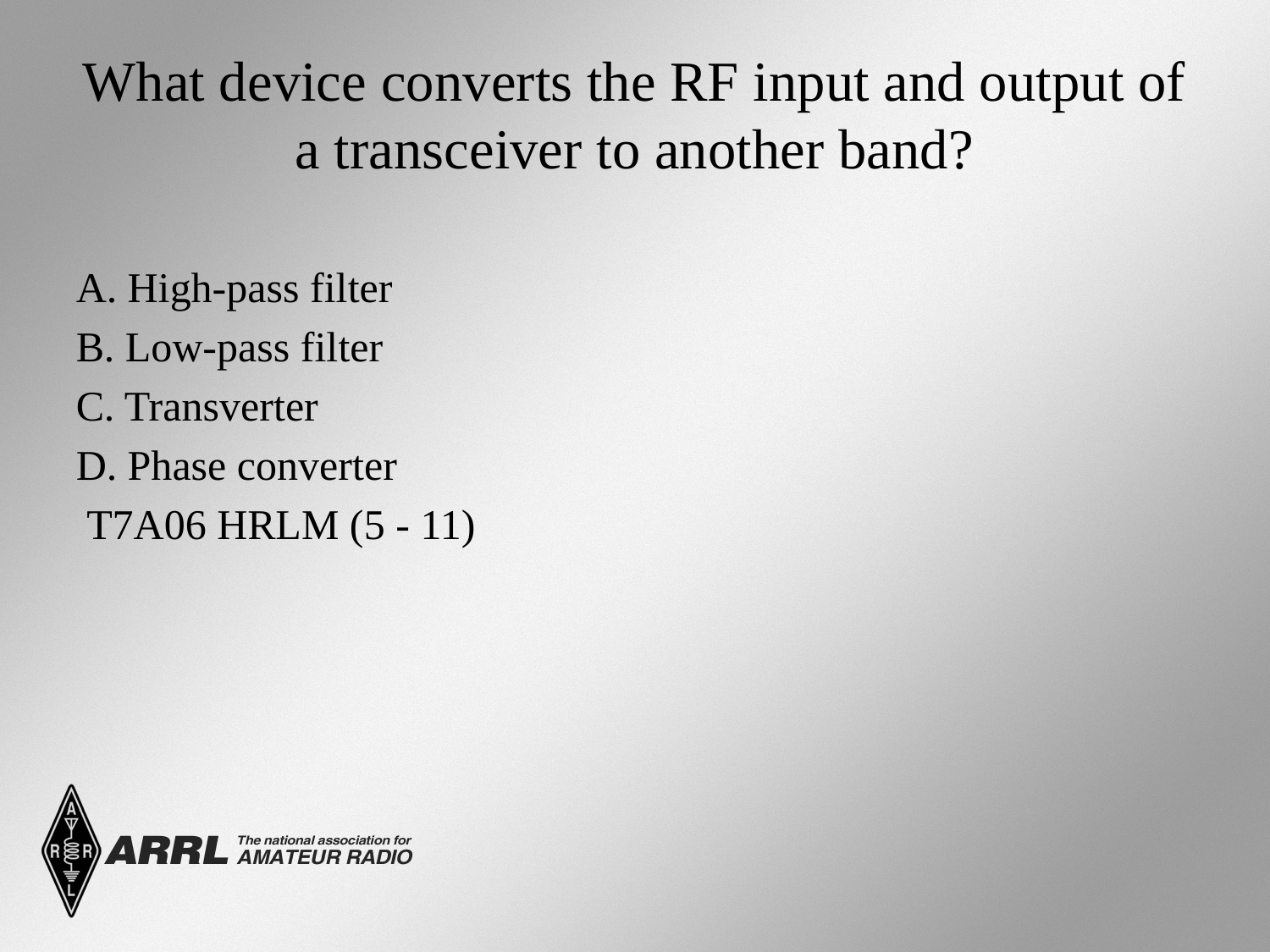

# What device converts the RF input and output of a transceiver to another band?
A. High-pass filter
B. Low-pass filter
C. Transverter
D. Phase converter
 T7A06 HRLM (5 - 11)